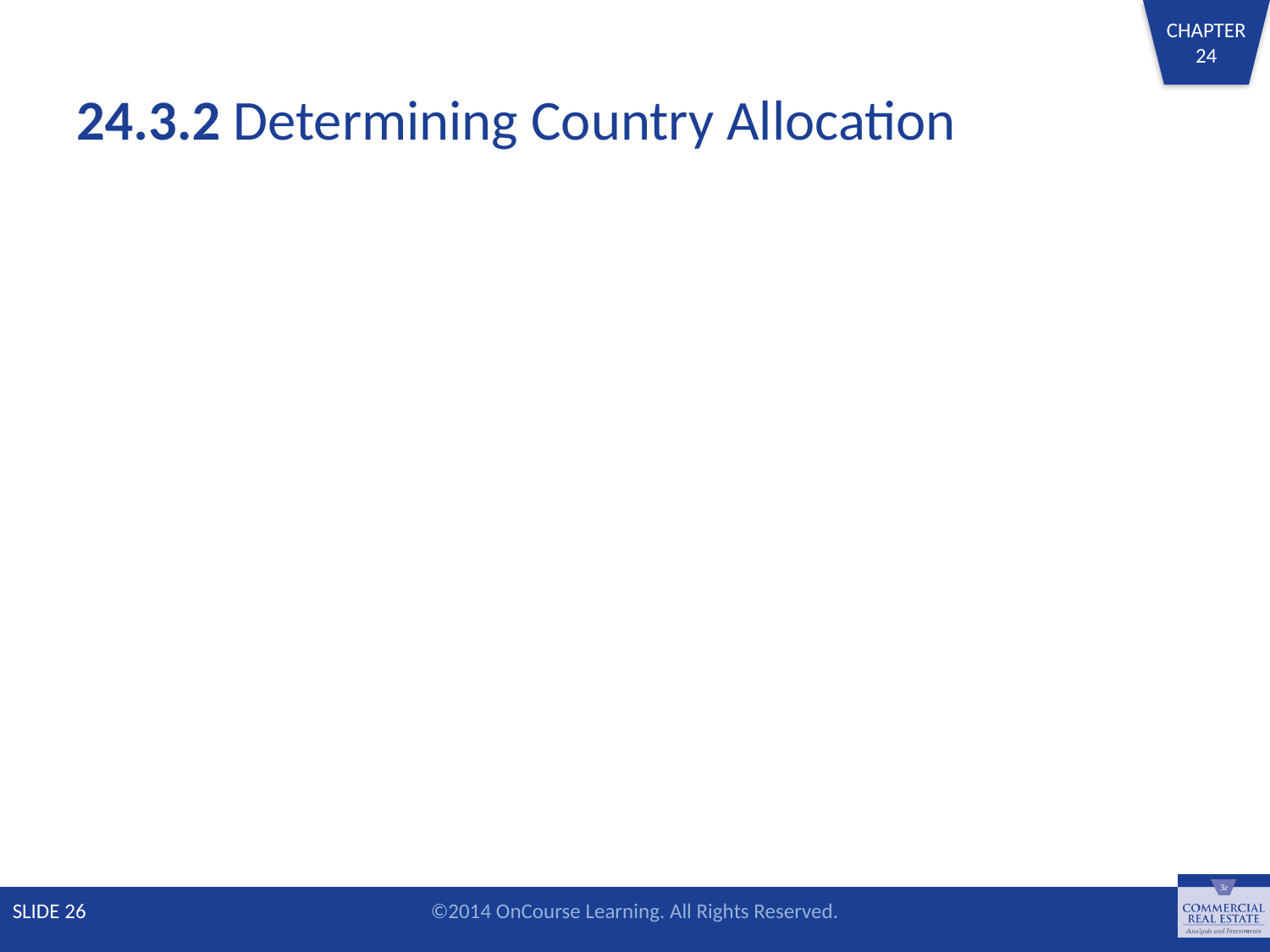

# 24.3.2 Determining Country Allocation

SLIDE 26